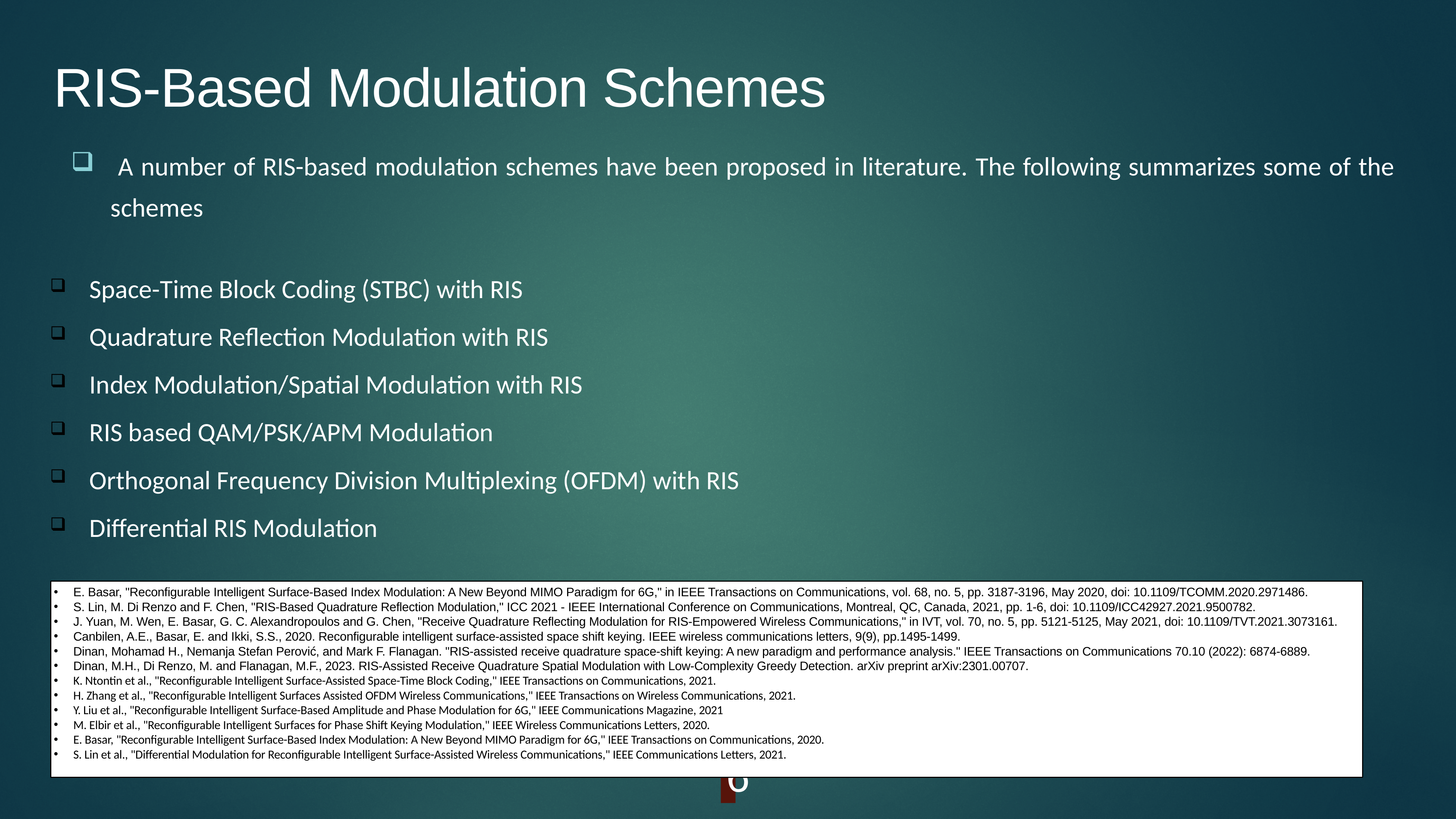

RIS-Based Modulation Schemes
 A number of RIS-based modulation schemes have been proposed in literature. The following summarizes some of the schemes

Space-Time Block Coding (STBC) with RIS
Quadrature Reflection Modulation with RIS
Index Modulation/Spatial Modulation with RIS
RIS based QAM/PSK/APM Modulation
Orthogonal Frequency Division Multiplexing (OFDM) with RIS
Differential RIS Modulation

E. Basar, "Reconfigurable Intelligent Surface-Based Index Modulation: A New Beyond MIMO Paradigm for 6G," in IEEE Transactions on Communications, vol. 68, no. 5, pp. 3187-3196, May 2020, doi: 10.1109/TCOMM.2020.2971486.
S. Lin, M. Di Renzo and F. Chen, "RIS-Based Quadrature Reflection Modulation," ICC 2021 - IEEE International Conference on Communications, Montreal, QC, Canada, 2021, pp. 1-6, doi: 10.1109/ICC42927.2021.9500782.
J. Yuan, M. Wen, E. Basar, G. C. Alexandropoulos and G. Chen, "Receive Quadrature Reflecting Modulation for RIS-Empowered Wireless Communications," in IVT, vol. 70, no. 5, pp. 5121-5125, May 2021, doi: 10.1109/TVT.2021.3073161.
Canbilen, A.E., Basar, E. and Ikki, S.S., 2020. Reconfigurable intelligent surface-assisted space shift keying. IEEE wireless communications letters, 9(9), pp.1495-1499.
Dinan, Mohamad H., Nemanja Stefan Perović, and Mark F. Flanagan. "RIS-assisted receive quadrature space-shift keying: A new paradigm and performance analysis." IEEE Transactions on Communications 70.10 (2022): 6874-6889.
Dinan, M.H., Di Renzo, M. and Flanagan, M.F., 2023. RIS-Assisted Receive Quadrature Spatial Modulation with Low-Complexity Greedy Detection. arXiv preprint arXiv:2301.00707.
K. Ntontin et al., "Reconfigurable Intelligent Surface-Assisted Space-Time Block Coding," IEEE Transactions on Communications, 2021.
H. Zhang et al., "Reconfigurable Intelligent Surfaces Assisted OFDM Wireless Communications," IEEE Transactions on Wireless Communications, 2021.
Y. Liu et al., "Reconfigurable Intelligent Surface-Based Amplitude and Phase Modulation for 6G," IEEE Communications Magazine, 2021
M. Elbir et al., "Reconfigurable Intelligent Surfaces for Phase Shift Keying Modulation," IEEE Wireless Communications Letters, 2020.
E. Basar, "Reconfigurable Intelligent Surface-Based Index Modulation: A New Beyond MIMO Paradigm for 6G," IEEE Transactions on Communications, 2020.
S. Lin et al., "Differential Modulation for Reconfigurable Intelligent Surface-Assisted Wireless Communications," IEEE Communications Letters, 2021.

6